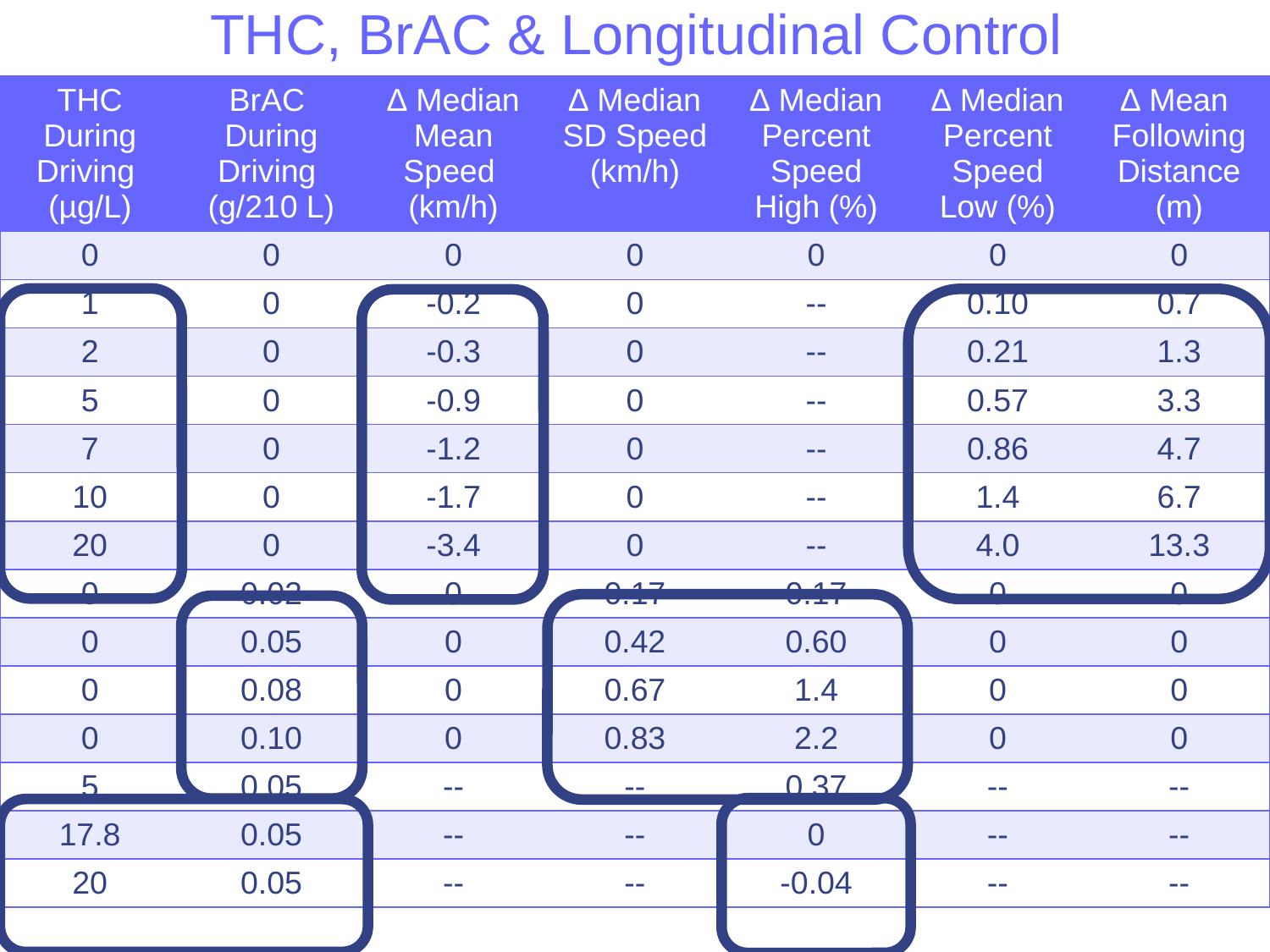

# THC, BrAC & Longitudinal Control
| THC During Driving (µg/L) | BrAC During Driving (g/210 L) | ∆ Median Mean Speed (km/h) | ∆ Median SD Speed (km/h) | ∆ Median Percent Speed High (%) | ∆ Median Percent Speed Low (%) | ∆ Mean Following Distance (m) |
| --- | --- | --- | --- | --- | --- | --- |
| 0 | 0 | 0 | 0 | 0 | 0 | 0 |
| 1 | 0 | -0.2 | 0 | -- | 0.10 | 0.7 |
| 2 | 0 | -0.3 | 0 | -- | 0.21 | 1.3 |
| 5 | 0 | -0.9 | 0 | -- | 0.57 | 3.3 |
| 7 | 0 | -1.2 | 0 | -- | 0.86 | 4.7 |
| 10 | 0 | -1.7 | 0 | -- | 1.4 | 6.7 |
| 20 | 0 | -3.4 | 0 | -- | 4.0 | 13.3 |
| 0 | 0.02 | 0 | 0.17 | 0.17 | 0 | 0 |
| 0 | 0.05 | 0 | 0.42 | 0.60 | 0 | 0 |
| 0 | 0.08 | 0 | 0.67 | 1.4 | 0 | 0 |
| 0 | 0.10 | 0 | 0.83 | 2.2 | 0 | 0 |
| 5 | 0.05 | -- | -- | 0.37 | -- | -- |
| 17.8 | 0.05 | -- | -- | 0 | -- | -- |
| 20 | 0.05 | -- | -- | -0.04 | -- | -- |